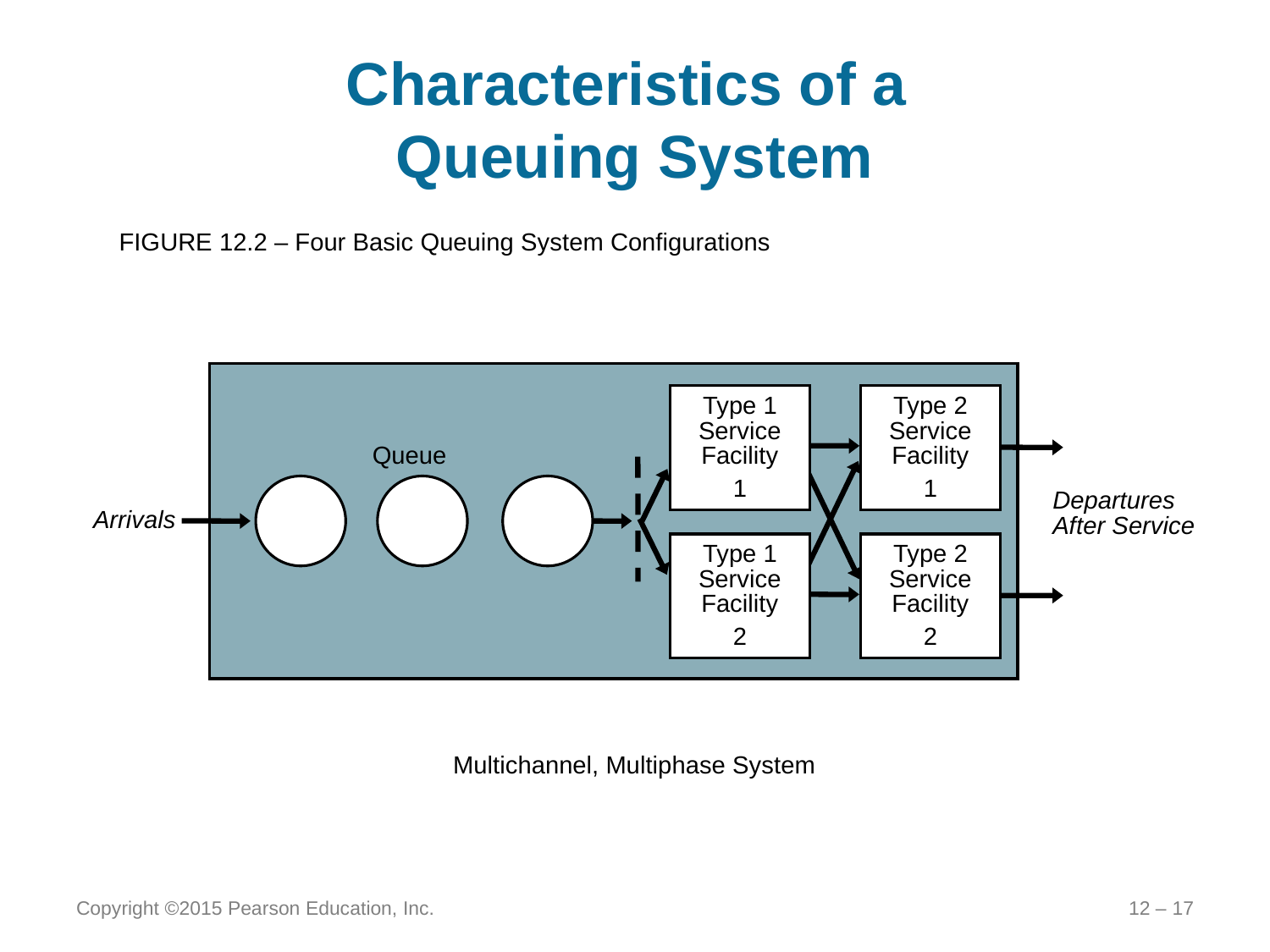

# Characteristics of a Queuing System
FIGURE 12.2 – Four Basic Queuing System Configurations

Type 1 Service Facility
1

Type 1 Service Facility
2

Type 2 Service Facility
1

Type 2 Service Facility
2
Queue

Departures
After Service

Arrivals

Multichannel, Multiphase System
Copyright ©2015 Pearson Education, Inc.
12 – 17